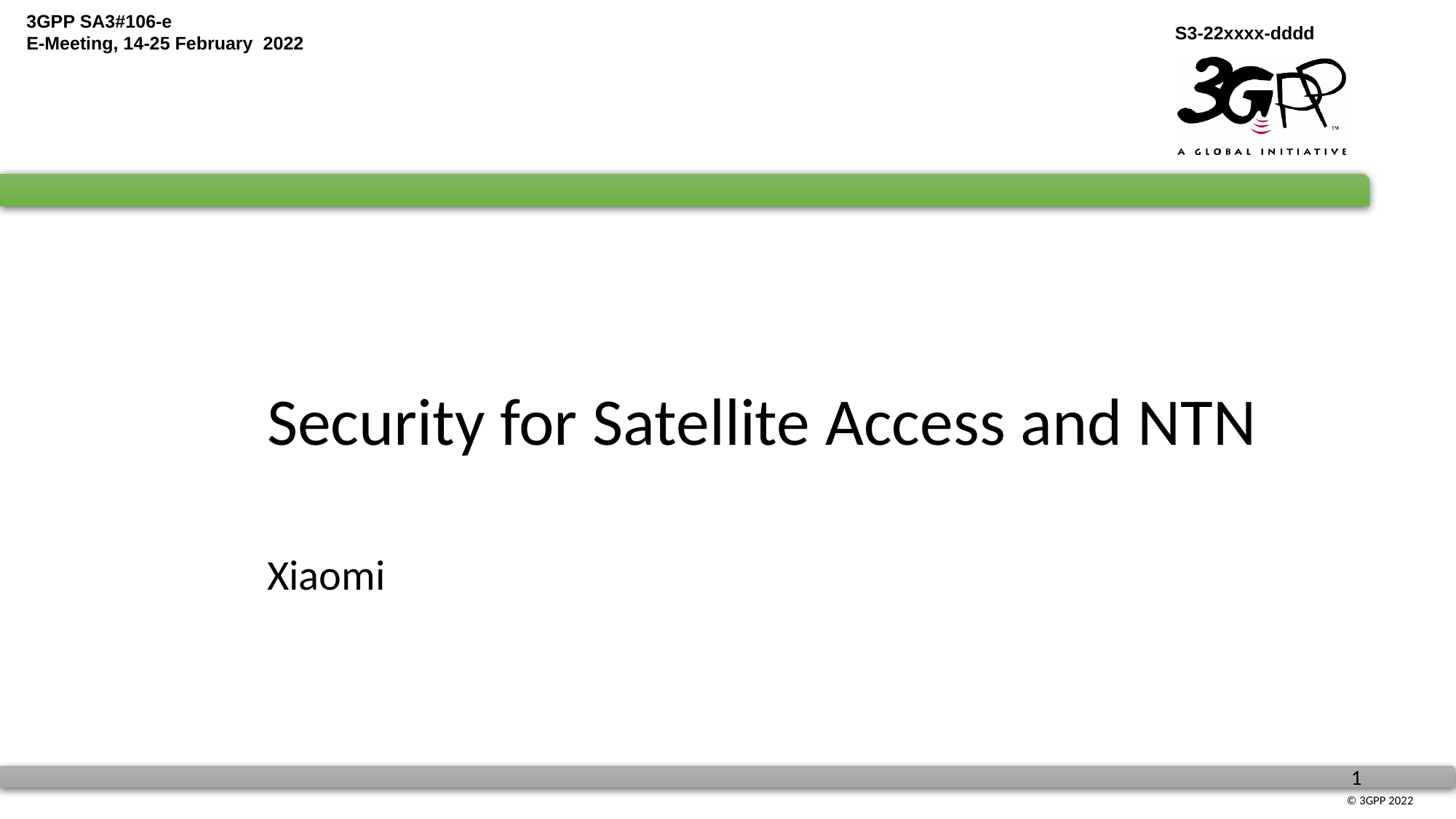

# Security for Satellite Access and NTN
Xiaomi